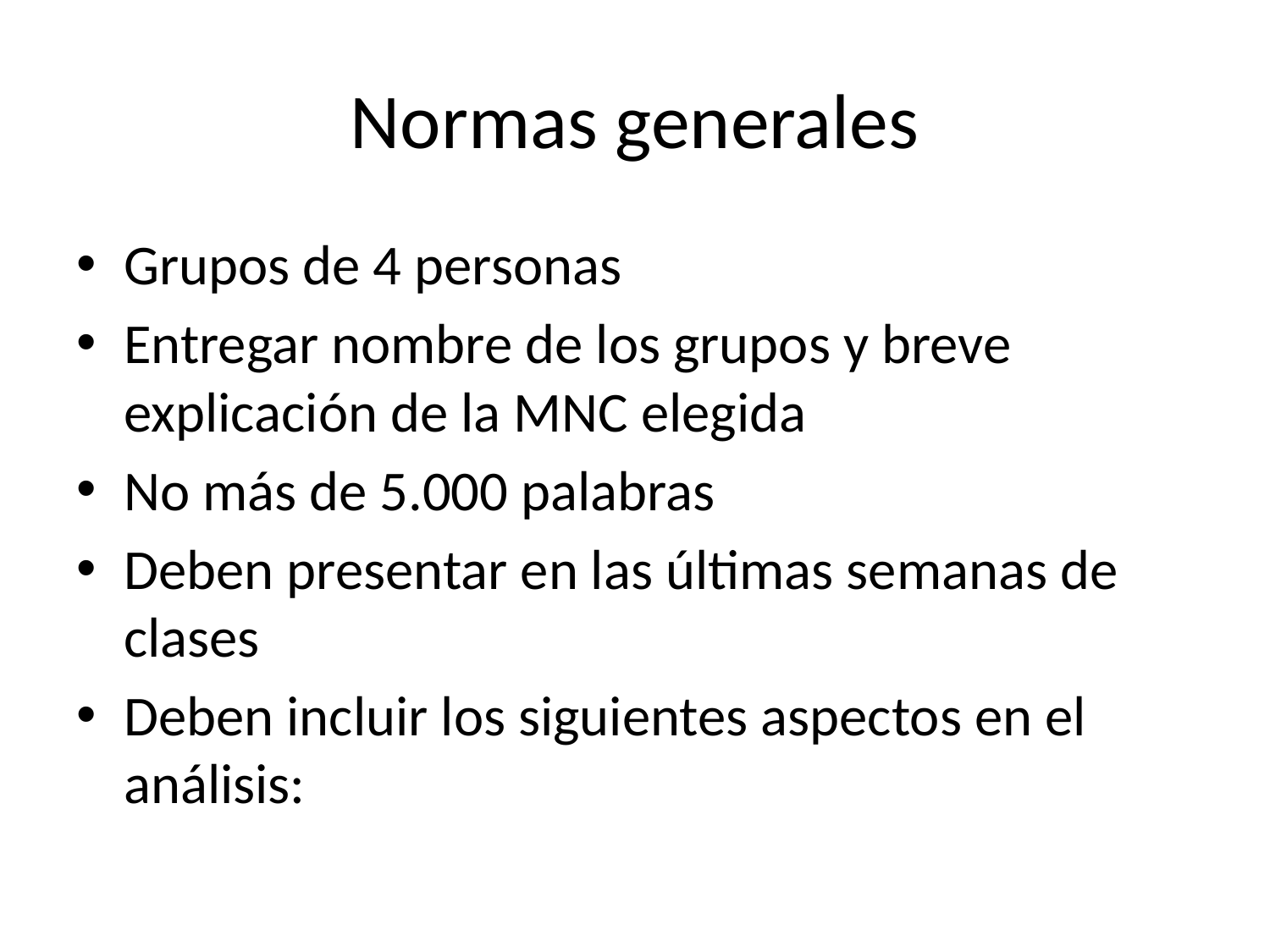

# Normas generales
Grupos de 4 personas
Entregar nombre de los grupos y breve explicación de la MNC elegida
No más de 5.000 palabras
Deben presentar en las últimas semanas de clases
Deben incluir los siguientes aspectos en el análisis: